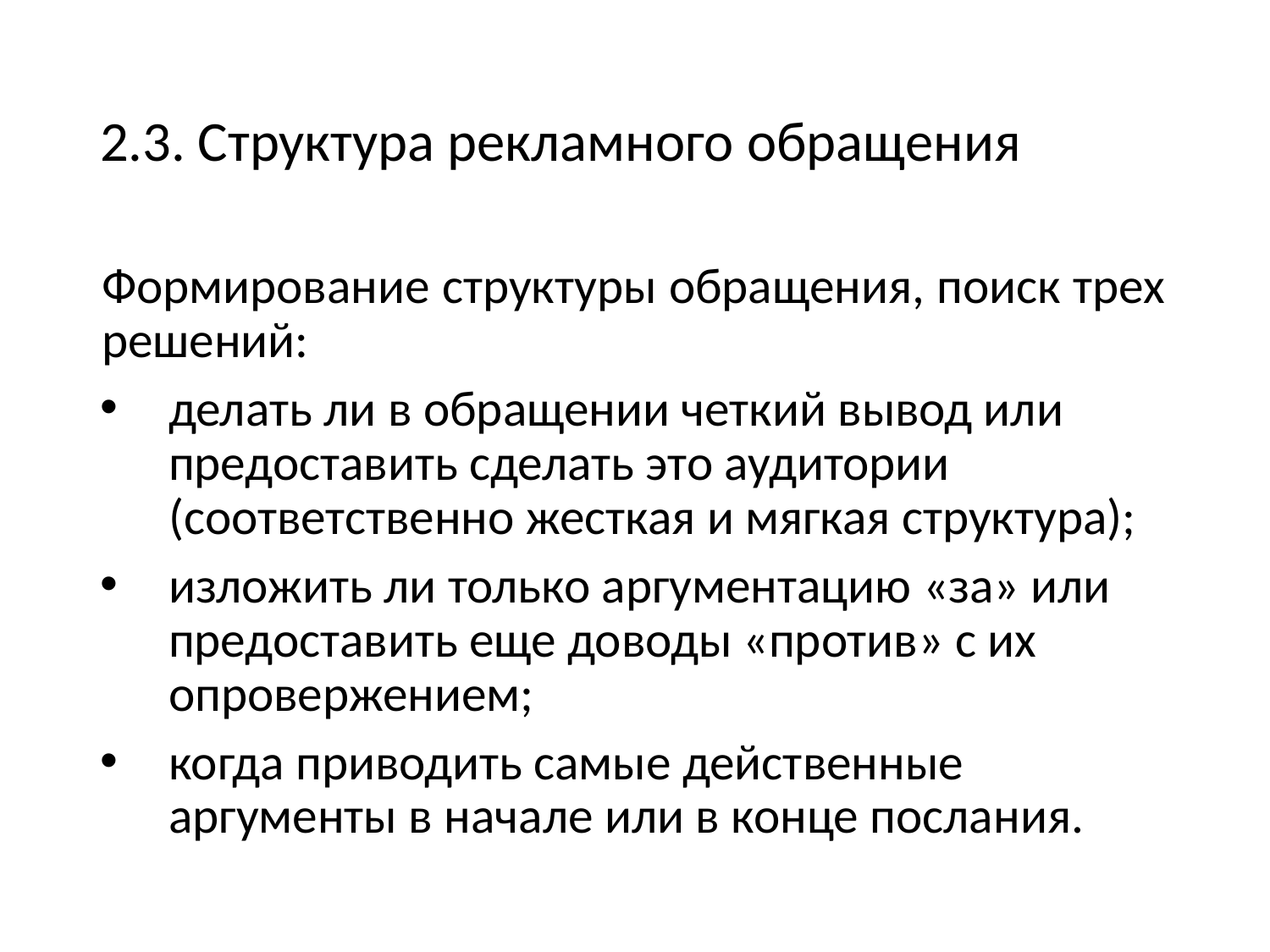

# 2.3. Структура рекламного обращения
Формирование структуры обращения, поиск трех решений:
делать ли в обращении четкий вывод или предоставить сделать это аудитории (соответственно жесткая и мягкая структура);
изложить ли только аргументацию «за» или предоставить еще доводы «против» с их опровержением;
когда приводить самые действенные аргументы в начале или в конце послания.